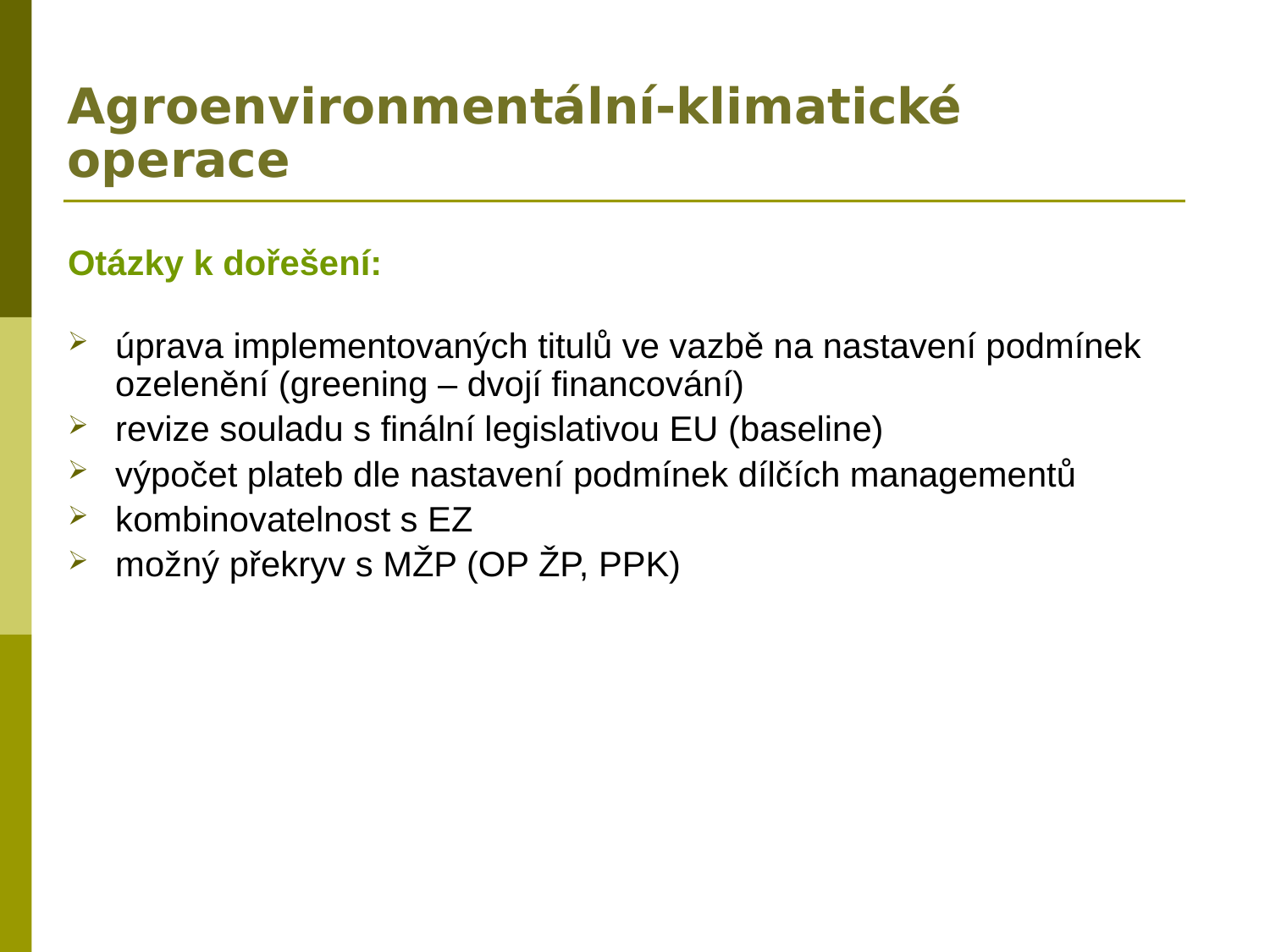

# Agroenvironmentální-klimatické operace

Otázky k dořešení:

úprava implementovaných titulů ve vazbě na nastavení podmínek ozelenění (greening – dvojí financování)
revize souladu s finální legislativou EU (baseline)
výpočet plateb dle nastavení podmínek dílčích managementů
kombinovatelnost s EZ
možný překryv s MŽP (OP ŽP, PPK)